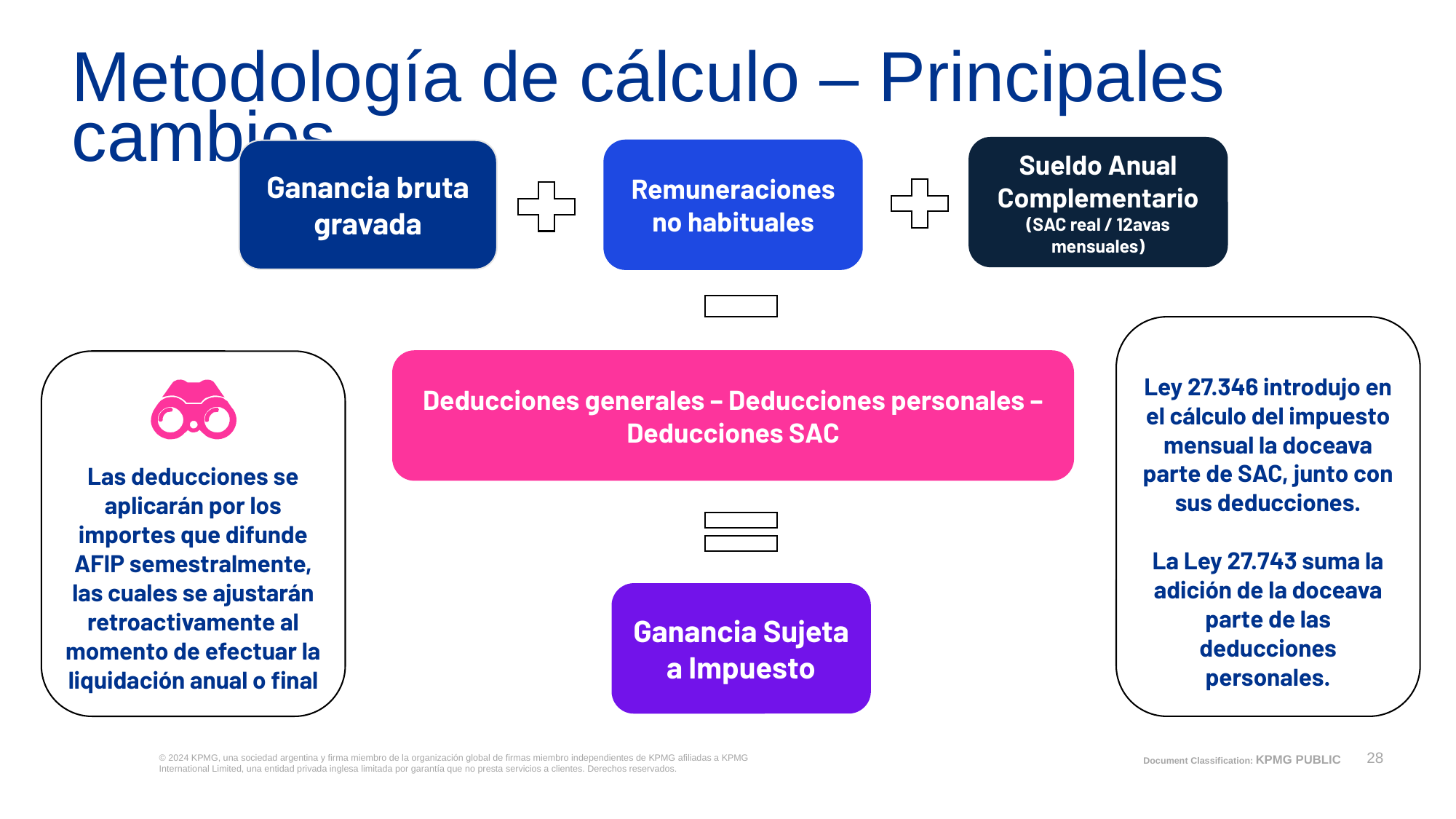

# Metodología de cálculo – Principales cambios
Sueldo Anual Complementario
(SAC real / 12avas mensuales)
Ganancia bruta gravada
Remuneraciones no habituales

Ley 27.346 introdujo en el cálculo del impuesto mensual la doceava parte de SAC, junto con sus deducciones.

La Ley 27.743 suma la adición de la doceava parte de las deducciones personales.

Las deducciones se aplicarán por los importes que difunde AFIP semestralmente, las cuales se ajustarán retroactivamente al momento de efectuar la liquidación anual o final
Deducciones generales – Deducciones personales – Deducciones SAC

Ganancia Sujeta a Impuesto